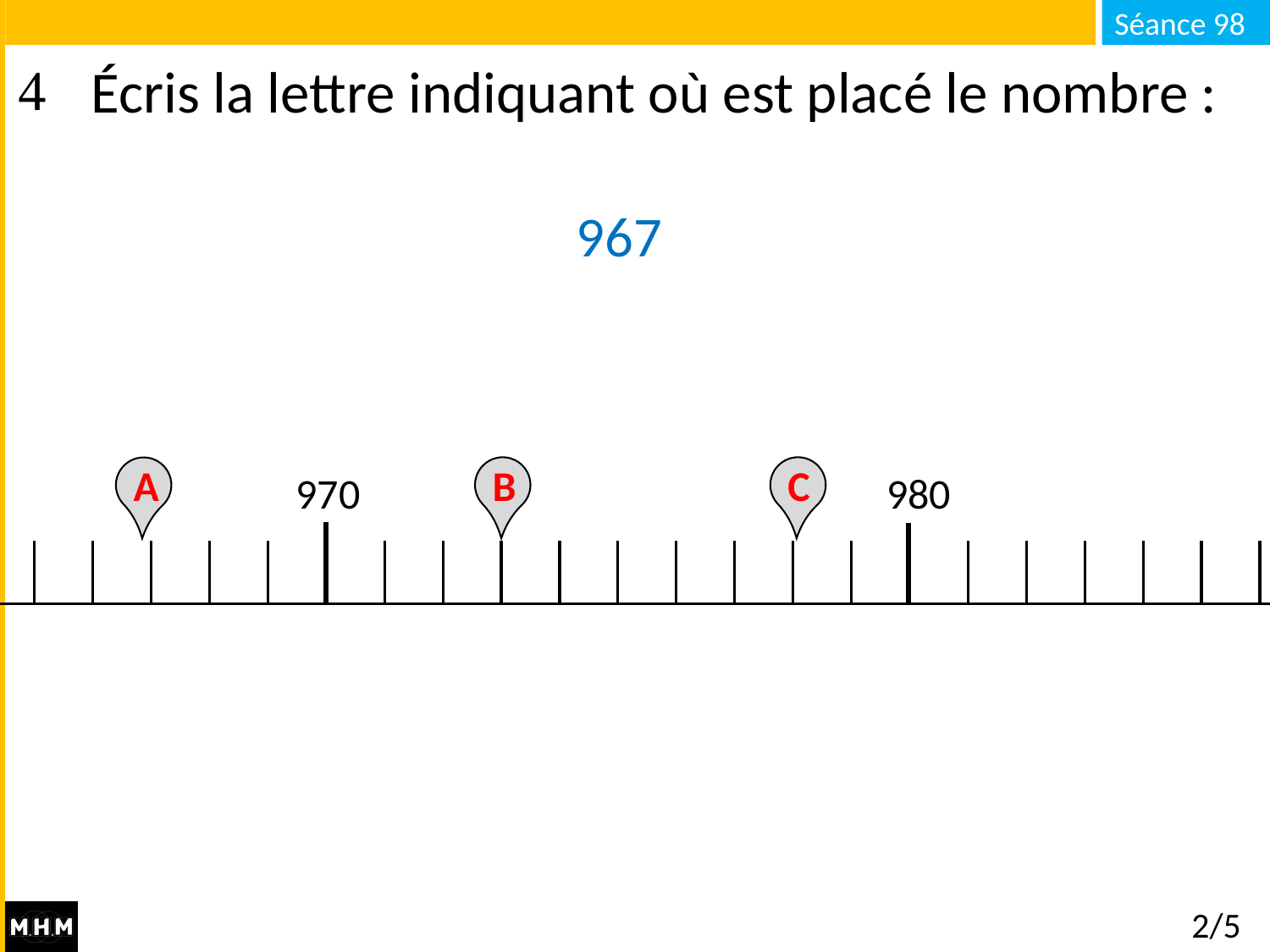

# Écris la lettre indiquant où est placé le nombre :
967
B
C
A

 970
980
2/5